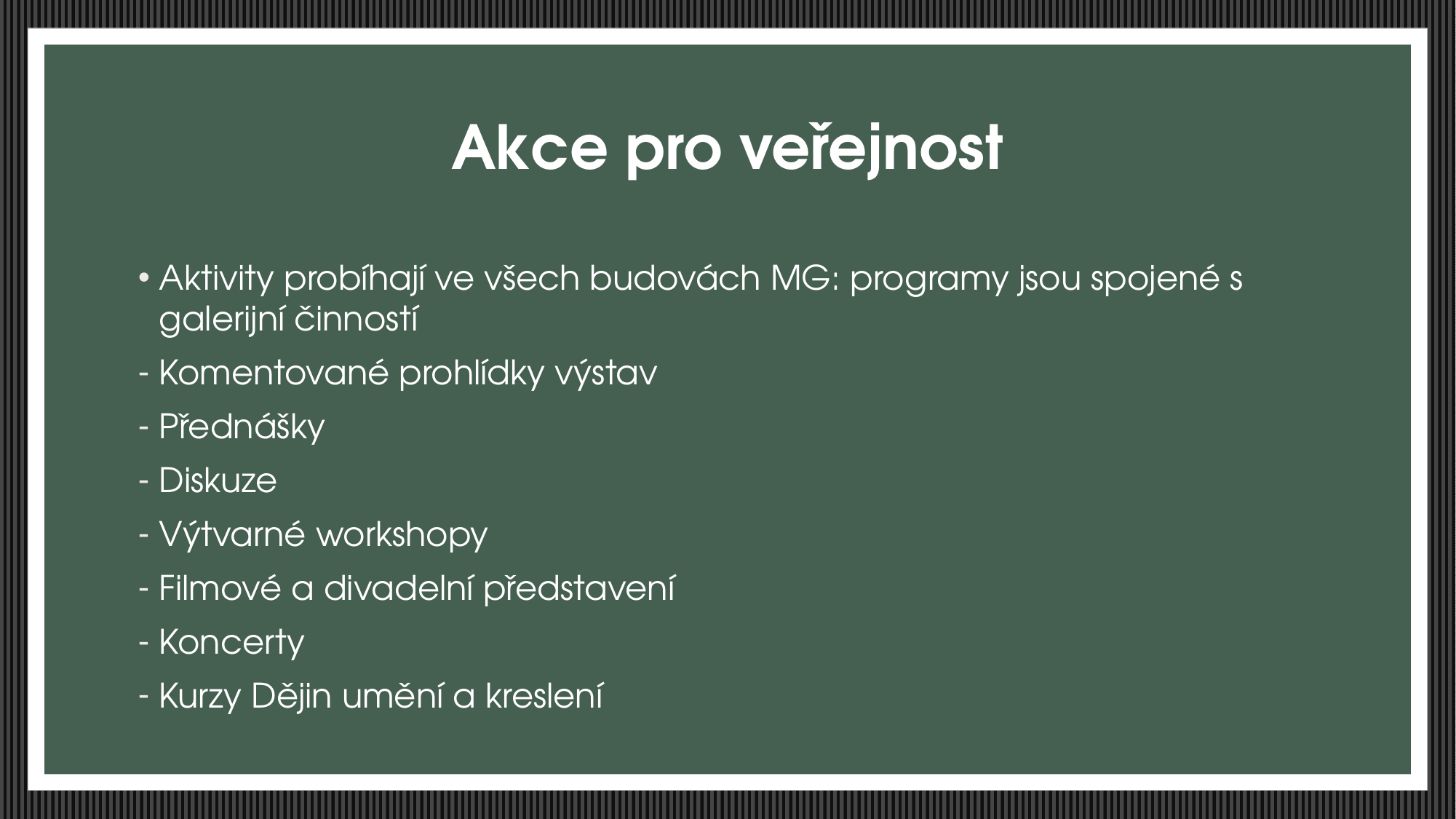

# Akce pro veřejnost
Aktivity probíhají ve všech budovách MG: programy jsou spojené s galerijní činností
Komentované prohlídky výstav
Přednášky
Diskuze
Výtvarné workshopy
Filmové a divadelní představení
Koncerty
Kurzy Dějin umění a kreslení